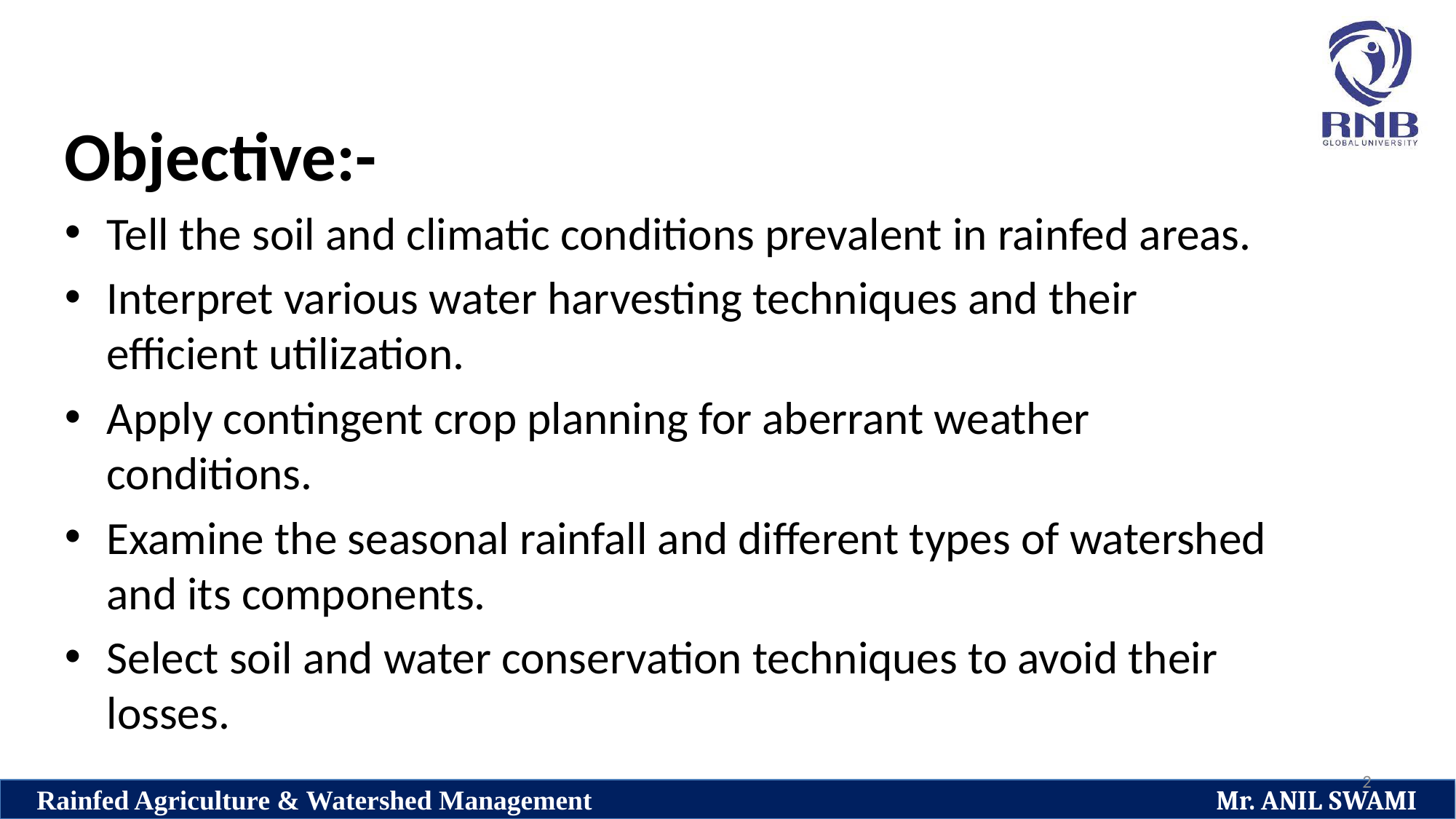

Objective:-
Tell the soil and climatic conditions prevalent in rainfed areas.
Interpret various water harvesting techniques and their efficient utilization.
Apply contingent crop planning for aberrant weather conditions.
Examine the seasonal rainfall and different types of watershed and its components.
Select soil and water conservation techniques to avoid their losses.

2